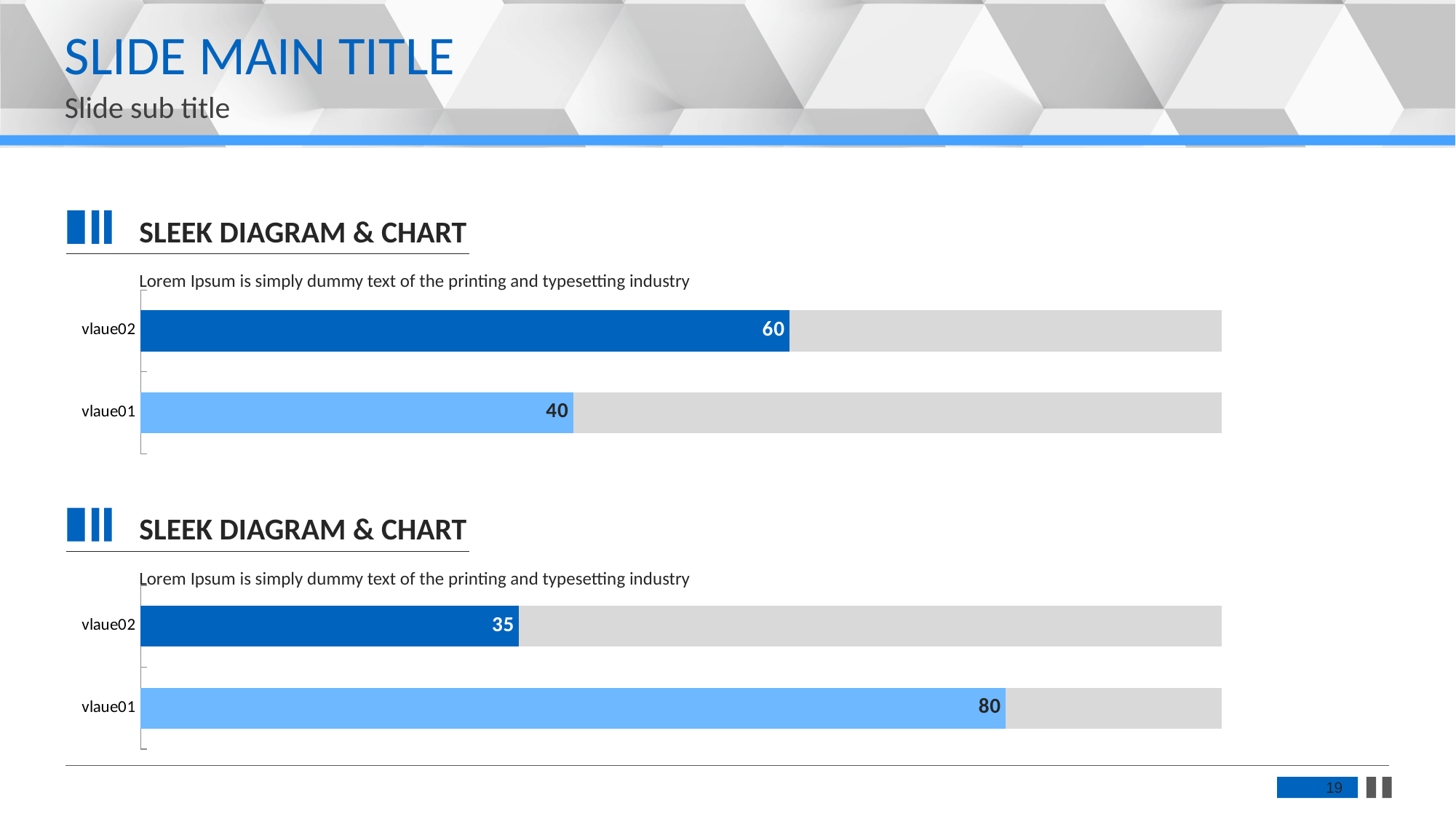

SLIDE MAIN TITLE
Slide sub title

SLEEK DIAGRAM & CHART
Lorem Ipsum is simply dummy text of the printing and typesetting industry

### Chart

| Category | vlaue01 | vlaue02 |
|---|---|---|
| vlaue01 | 40.0 | 60.0 |
| vlaue02 | 60.0 | 40.0 |

SLEEK DIAGRAM & CHART
Lorem Ipsum is simply dummy text of the printing and typesetting industry

### Chart

| Category | vlaue01 | vlaue02 |
|---|---|---|
| vlaue01 | 80.0 | 20.0 |
| vlaue02 | 35.0 | 65.0 |
19